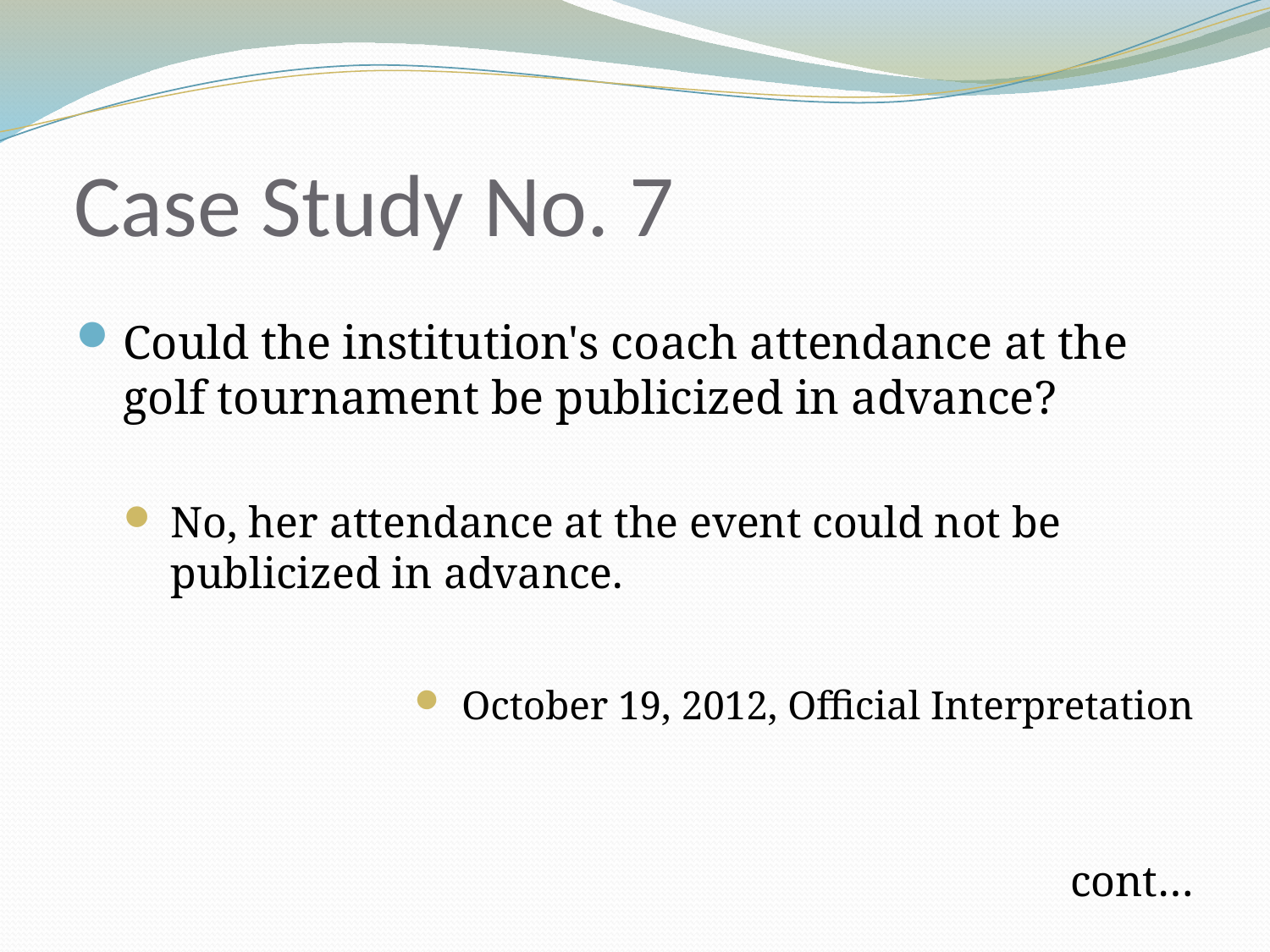

# Case Study No. 7
Could the institution's coach attendance at the golf tournament be publicized in advance?

No, her attendance at the event could not be publicized in advance.

October 19, 2012, Official Interpretation

cont…